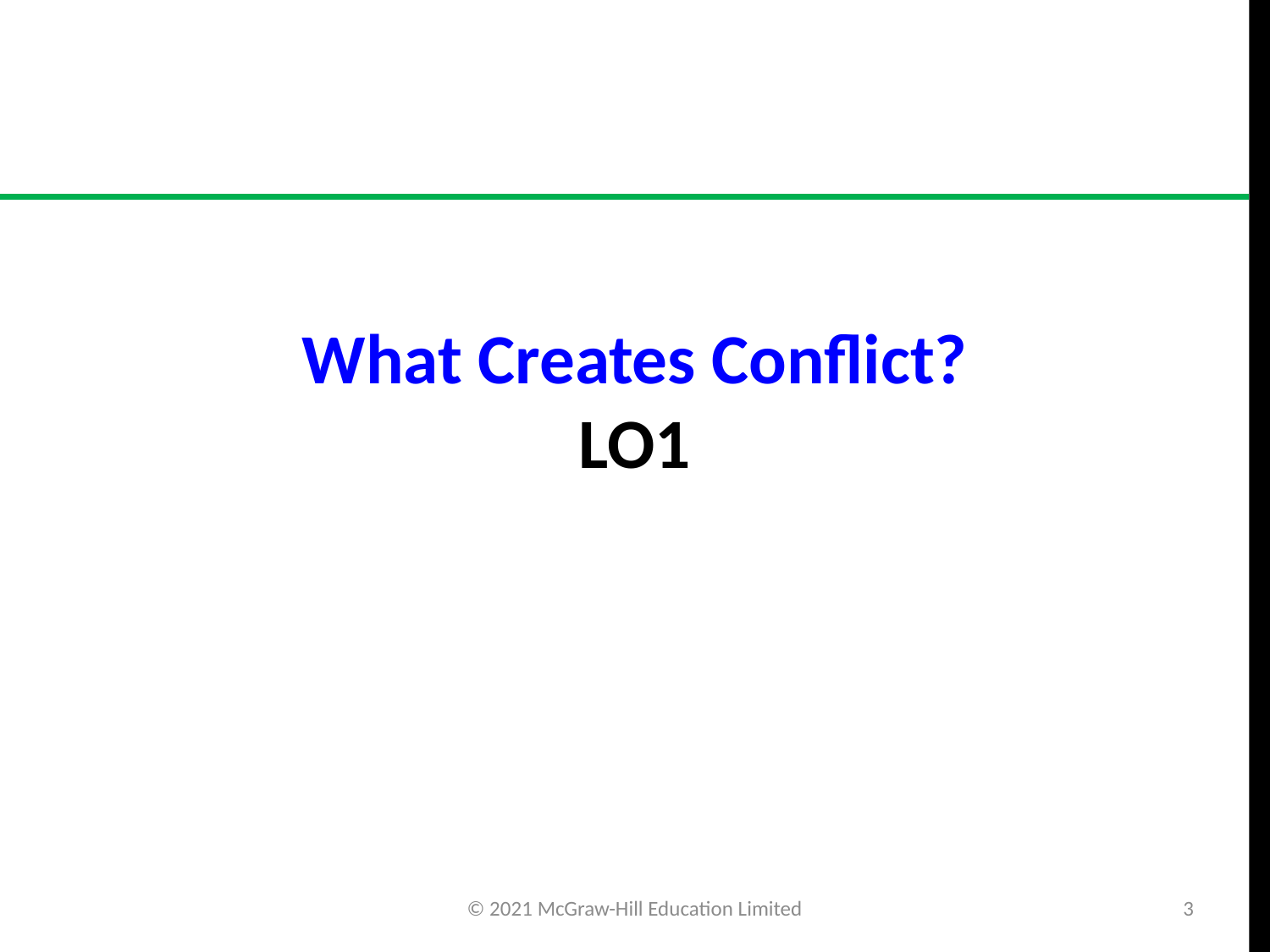

# What Creates Conflict? LO1

© 2021 McGraw-Hill Education Limited
3